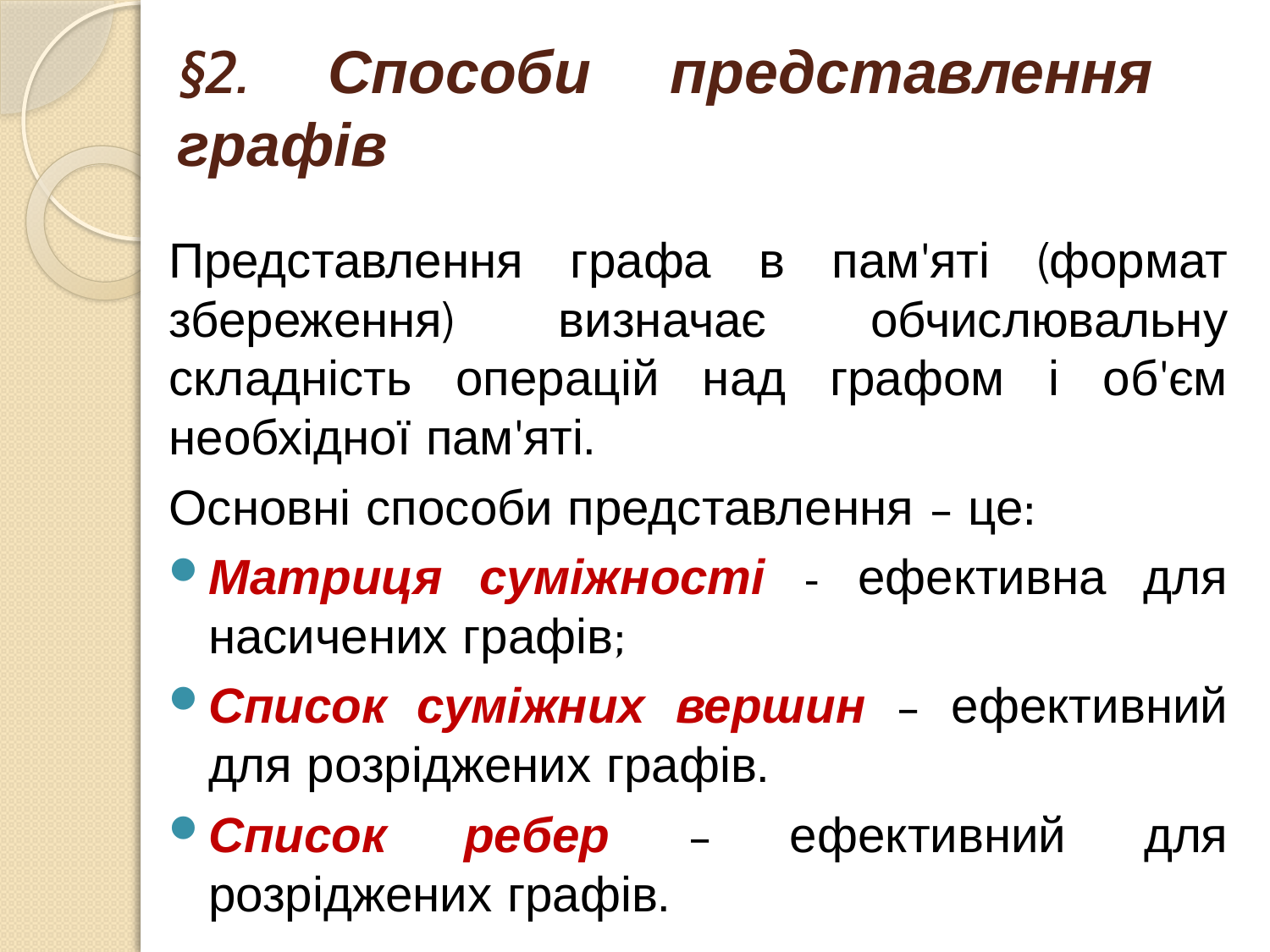

# §2. Способи представлення  графів
Представлення графа в пам'яті (формат збереження) визначає обчислювальну складність операцій над графом і об'єм необхідної пам'яті.
Основні способи представлення – це:
Матриця суміжності - ефективна для насичених графів;
Список суміжних вершин – ефективний для розріджених графів.
Список ребер – ефективний для розріджених графів.